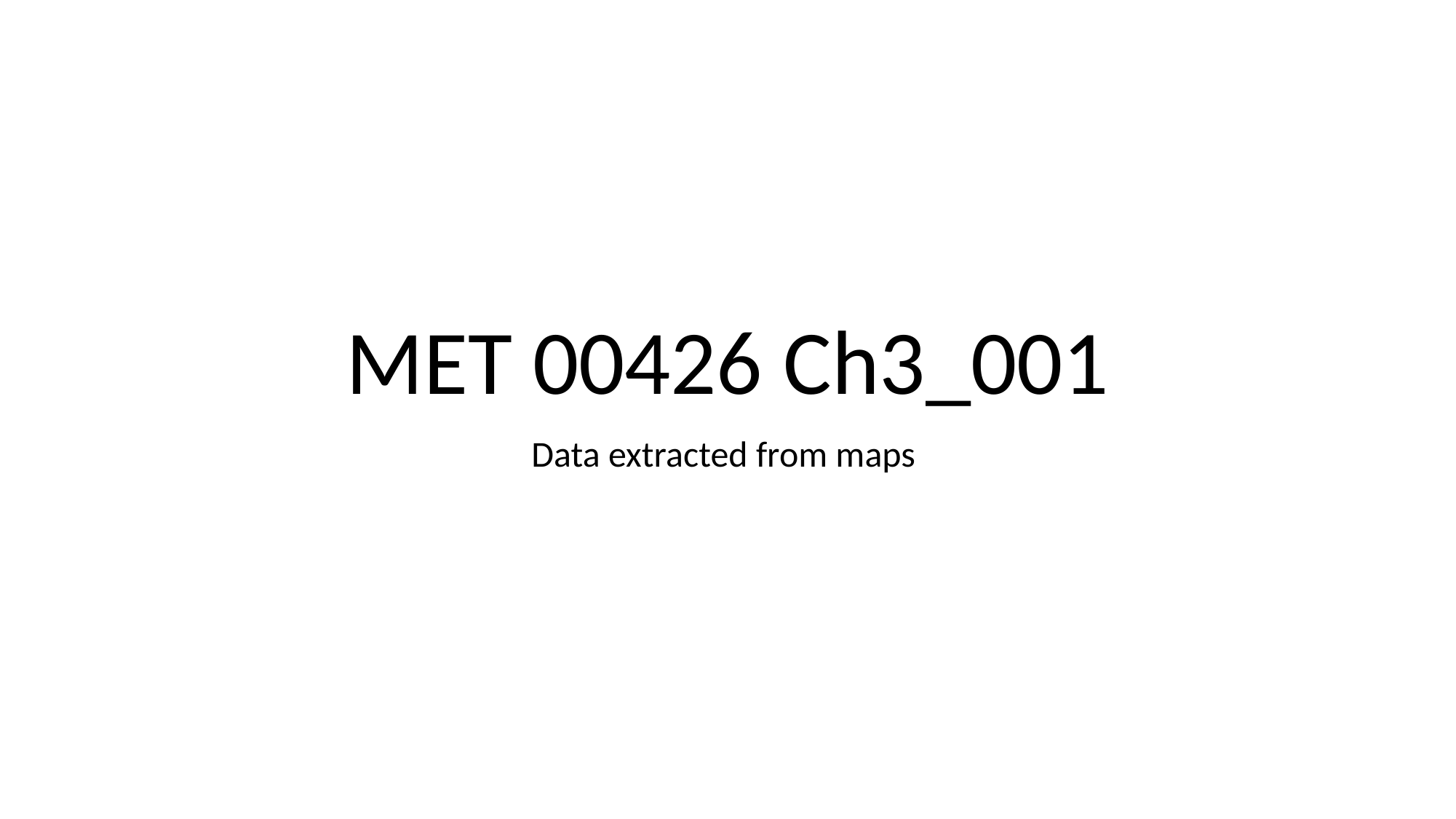

# MET 00426 Ch3_001
Data extracted from maps